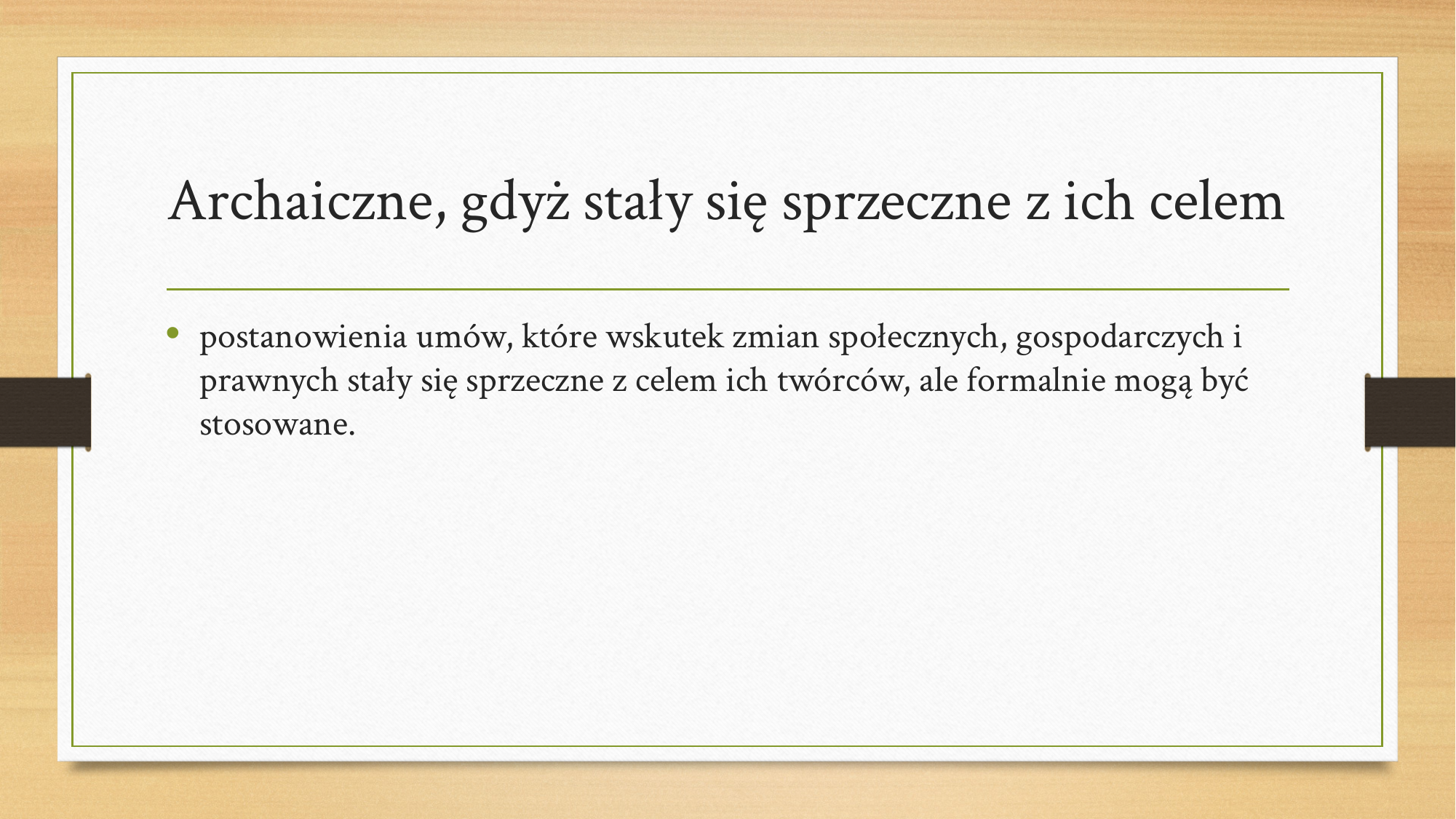

# Archaiczne, gdyż stały się sprzeczne z ich celem
postanowienia umów, które wskutek zmian społecznych, gospodarczych i prawnych stały się sprzeczne z celem ich twórców, ale formalnie mogą być stosowane.